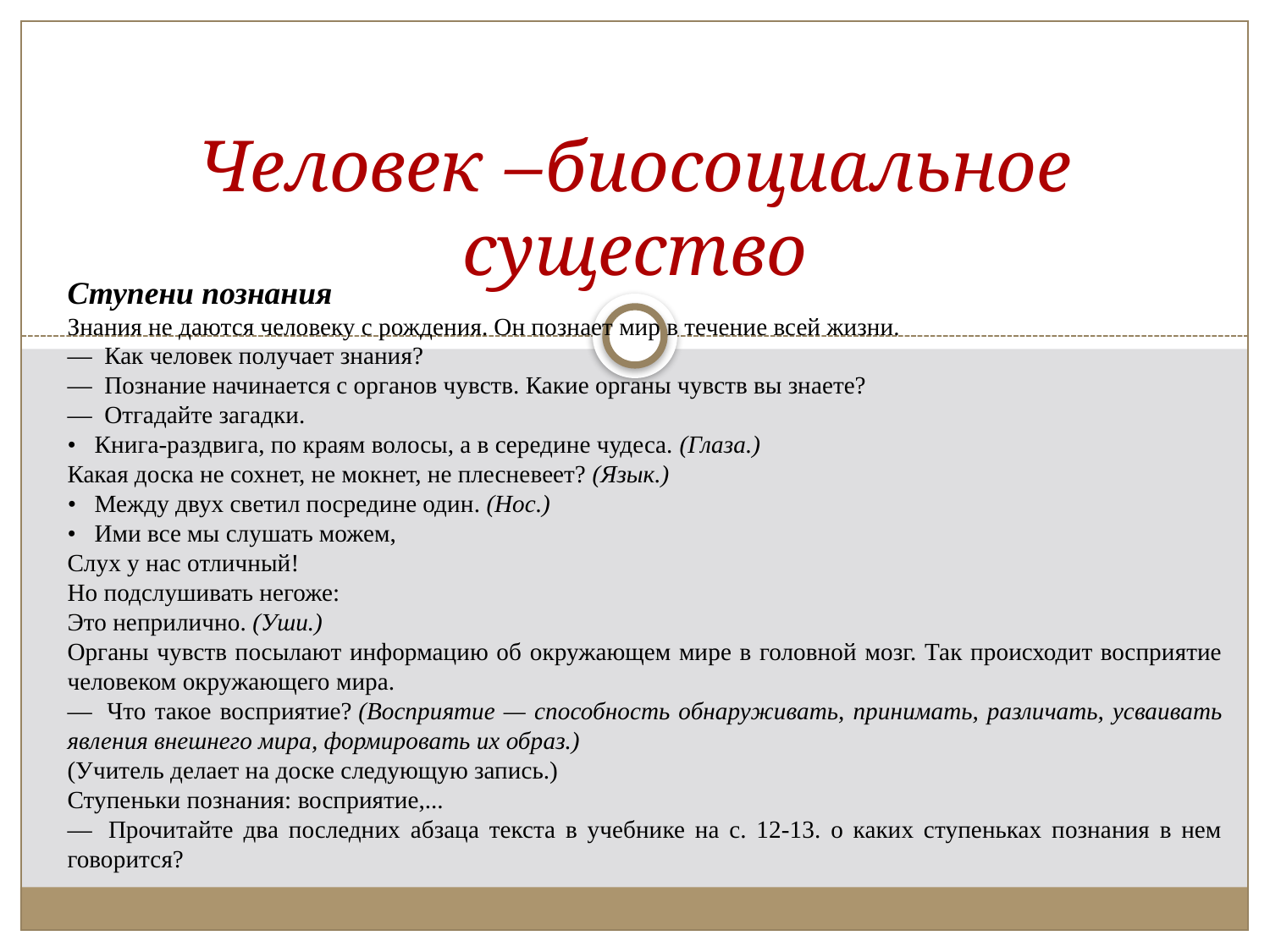

# Человек –биосоциальное существо
Ступени познания
Знания не даются человеку с рождения. Он познает мир в те­чение всей жизни.
—  Как человек получает знания?
—  Познание начинается с органов чувств. Какие органы чувств вы знаете?
—  Отгадайте загадки.
•   Книга-раздвига, по краям волосы, а в середине чудеса. (Глаза.)
Какая доска не сохнет, не мокнет, не плесневеет? (Язык.)
•   Между двух светил посредине один. (Нос.)
•   Ими все мы слушать можем,
Слух у нас отличный!
Но подслушивать негоже:
Это неприлично. (Уши.)
Органы чувств посылают информацию об окружающем мире в головной мозг. Так происходит восприятие человеком окружаю­щего мира.
—  Что такое восприятие? (Восприятие — способность обнару­живать, принимать, различать, усваивать явления внешнего мира, формировать их образ.)
(Учитель делает на доске следующую запись.)
Ступеньки познания: восприятие,...
—  Прочитайте два последних абзаца текста в учебнике на с. 12-13. о каких ступеньках познания в нем говорится?